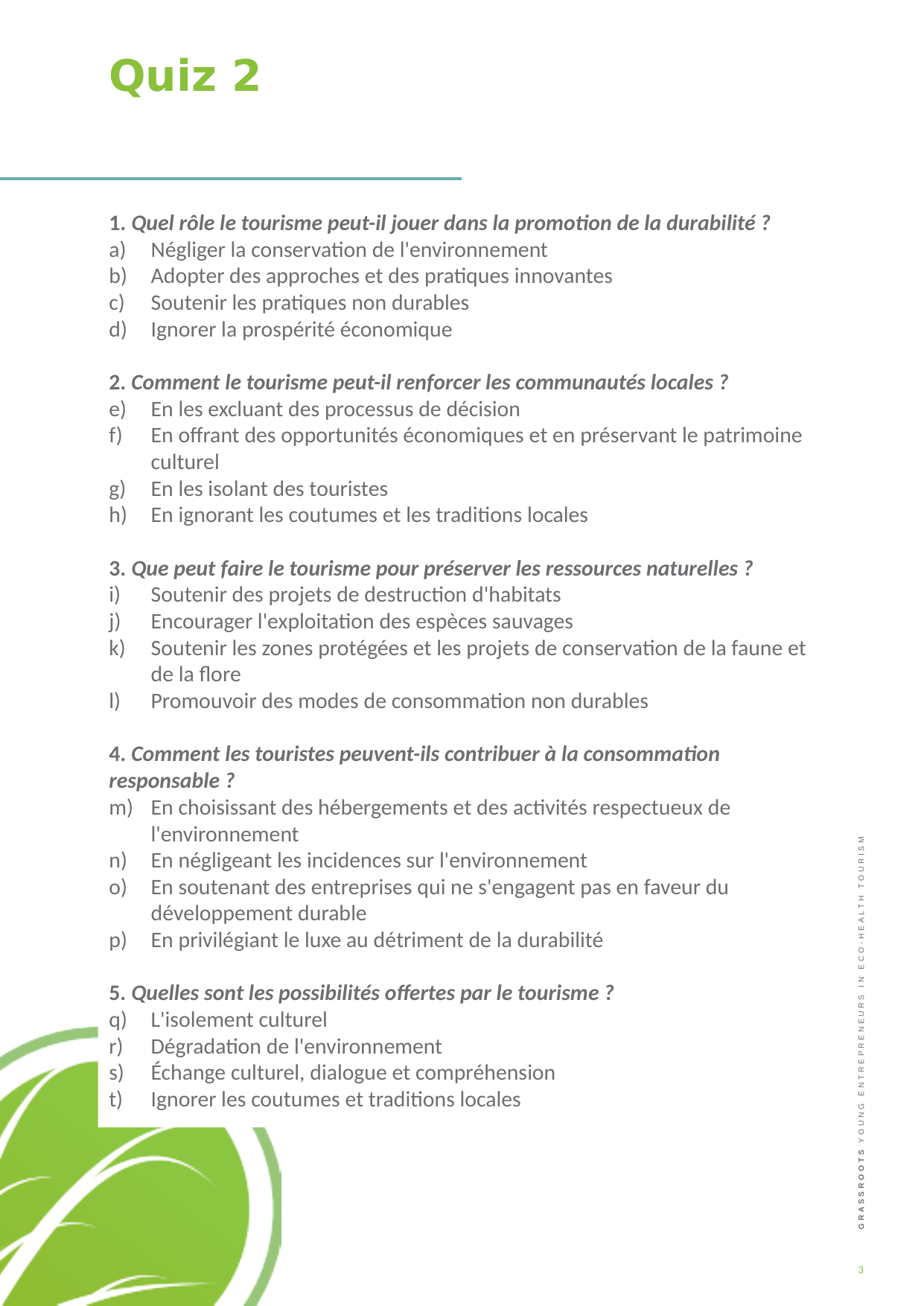

Quiz 2
1. Quel rôle le tourisme peut-il jouer dans la promotion de la durabilité ?
Négliger la conservation de l'environnement
Adopter des approches et des pratiques innovantes
Soutenir les pratiques non durables
Ignorer la prospérité économique
2. Comment le tourisme peut-il renforcer les communautés locales ?
En les excluant des processus de décision
En offrant des opportunités économiques et en préservant le patrimoine culturel
En les isolant des touristes
En ignorant les coutumes et les traditions locales
3. Que peut faire le tourisme pour préserver les ressources naturelles ?
Soutenir des projets de destruction d'habitats
Encourager l'exploitation des espèces sauvages
Soutenir les zones protégées et les projets de conservation de la faune et de la flore
Promouvoir des modes de consommation non durables
4. Comment les touristes peuvent-ils contribuer à la consommation responsable ?
En choisissant des hébergements et des activités respectueux de l'environnement
En négligeant les incidences sur l'environnement
En soutenant des entreprises qui ne s'engagent pas en faveur du développement durable
En privilégiant le luxe au détriment de la durabilité
5. Quelles sont les possibilités offertes par le tourisme ?
L'isolement culturel
Dégradation de l'environnement
Échange culturel, dialogue et compréhension
Ignorer les coutumes et traditions locales
3